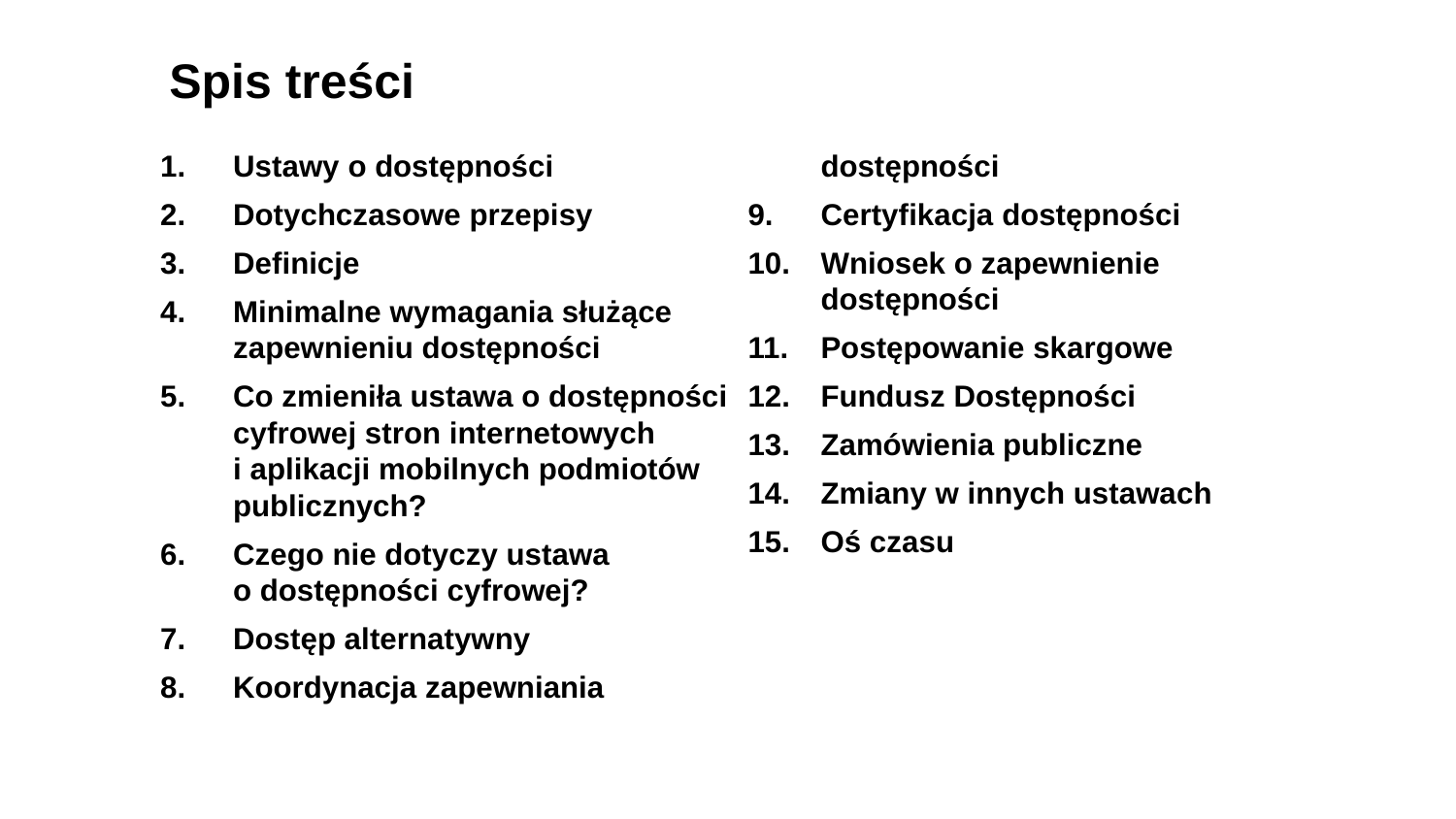

Spis treści
Ustawy o dostępności
Dotychczasowe przepisy
Definicje
Minimalne wymagania służące zapewnieniu dostępności
Co zmieniła ustawa o dostępności cyfrowej stron internetowych
i aplikacji mobilnych podmiotów publicznych?
Czego nie dotyczy ustawa
o dostępności cyfrowej?
Dostęp alternatywny
Koordynacja zapewniania dostępności
Certyfikacja dostępności
Wniosek o zapewnienie dostępności
Postępowanie skargowe
Fundusz Dostępności
Zamówienia publiczne
Zmiany w innych ustawach
Oś czasu